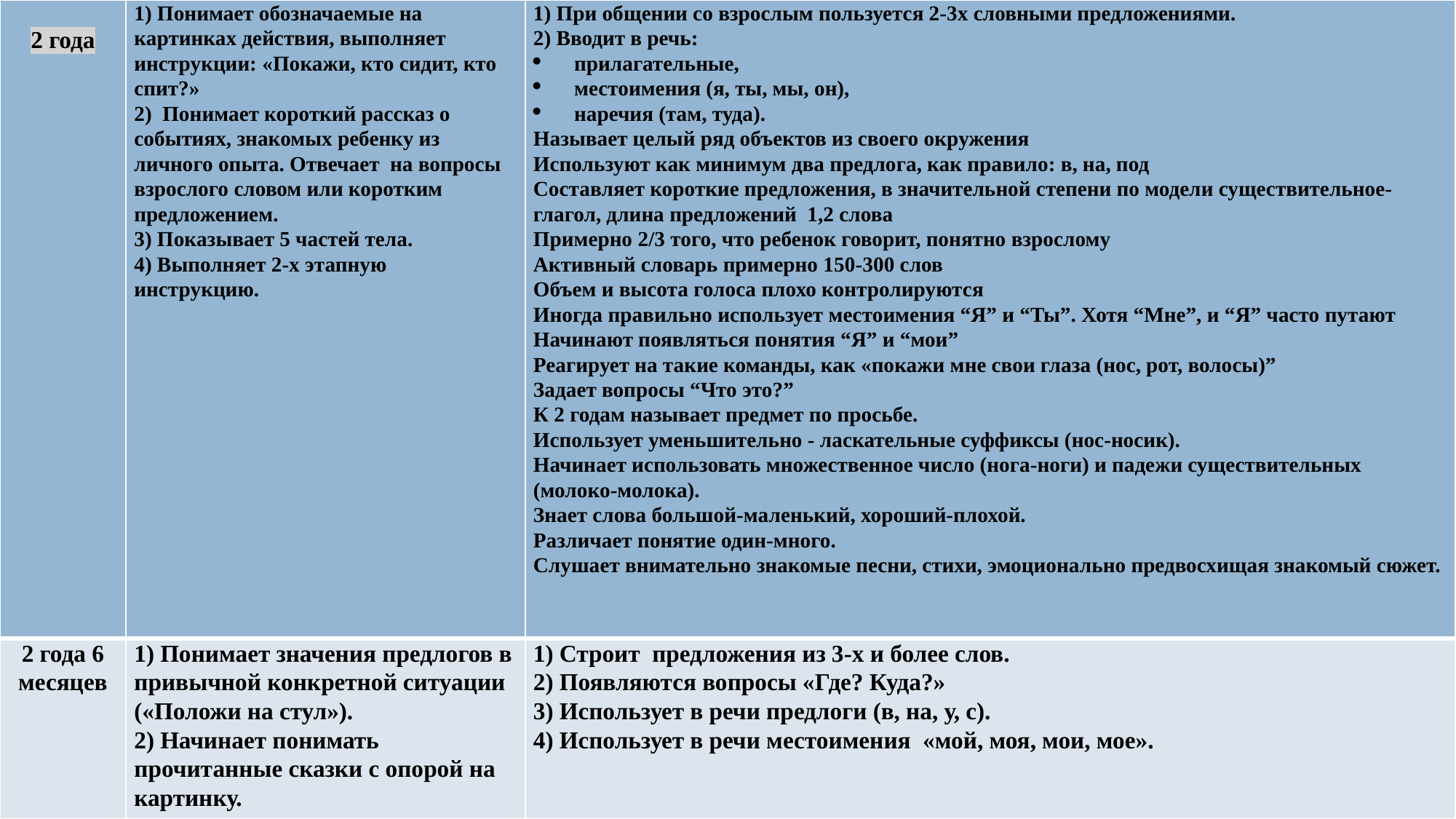

| 2 года | 1) Понимает обозначаемые на картинках действия, выполняет инструкции: «Покажи, кто сидит, кто спит?» 2) Понимает короткий рассказ о событиях, знакомых ребенку из личного опыта. Отвечает на вопросы взрослого словом или коротким предложением. 3) Показывает 5 частей тела. 4) Выполняет 2-х этапную инструкцию. | 1) При общении со взрослым пользуется 2-3х словными предложениями. 2) Вводит в речь: прилагательные, местоимения (я, ты, мы, он), наречия (там, туда). Называет целый ряд объектов из своего окружения Используют как минимум два предлога, как правило: в, на, под Составляет короткие предложения, в значительной степени по модели существительное-глагол, длина предложений 1,2 слова Примерно 2/3 того, что ребенок говорит, понятно взрослому Активный словарь примерно 150-300 слов Объем и высота голоса плохо контролируются Иногда правильно использует местоимения “Я” и “Ты”. Хотя “Мне”, и “Я” часто путают Начинают появляться понятия “Я” и “мои” Реагирует на такие команды, как «покажи мне свои глаза (нос, рот, волосы)” Задает вопросы “Что это?” К 2 годам называет предмет по просьбе. Использует уменьшительно - ласкательные суффиксы (нос-носик). Начинает использовать множественное число (нога-ноги) и падежи существительных (молоко-молока). Знает слова большой-маленький, хороший-плохой. Различает понятие один-много. Слушает внимательно знакомые песни, стихи, эмоционально предвосхищая знакомый сюжет. |
| --- | --- | --- |
| 2 года 6 месяцев | 1) Понимает значения предлогов в привычной конкретной ситуации («Положи на стул»). 2) Начинает понимать прочитанные сказки с опорой на картинку. | 1) Строит предложения из 3-х и более слов. 2) Появляются вопросы «Где? Куда?» 3) Использует в речи предлоги (в, на, у, с). 4) Использует в речи местоимения «мой, моя, мои, мое». |